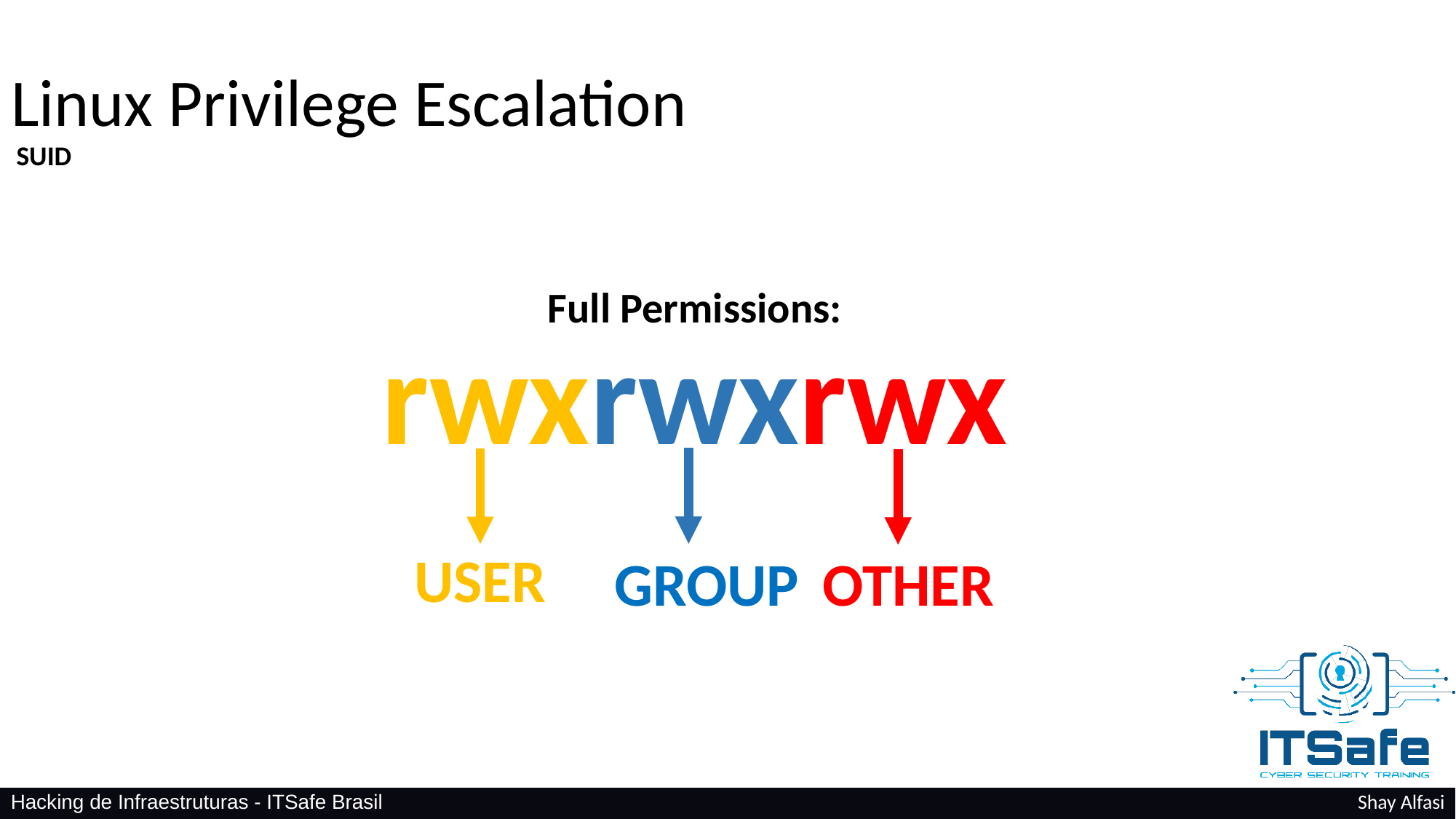

Linux Privilege Escalation
SUID
Full Permissions:
rwxrwxrwx
USER
GROUP
OTHER